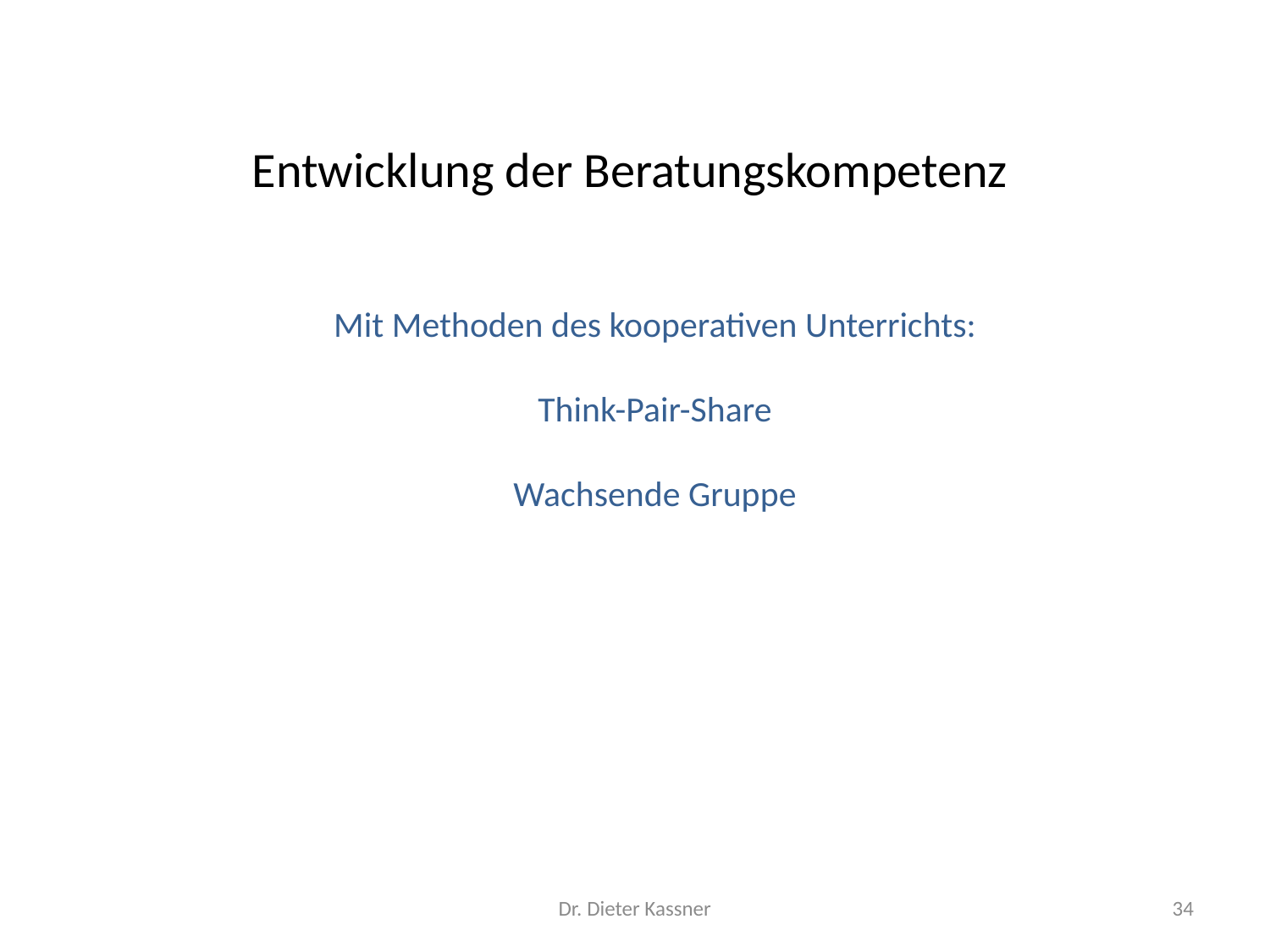

Entwicklung der Beratungskompetenz
Mit Methoden des kooperativen Unterrichts:

Think-Pair-Share

Wachsende Gruppe
Dr. Dieter Kassner
34